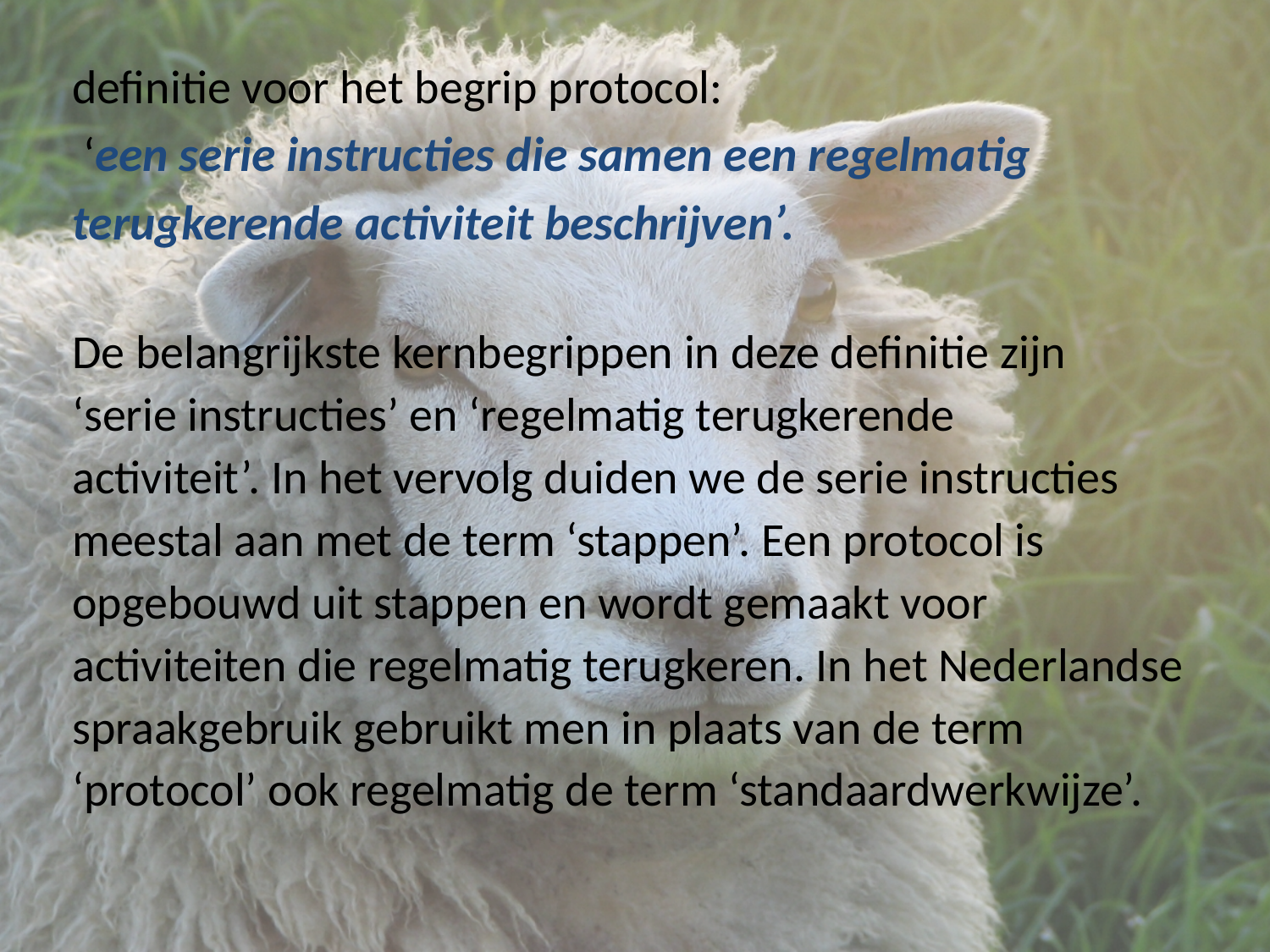

definitie voor het begrip protocol:
 ‘een serie instructies die samen een regelmatig
terugkerende activiteit beschrijven’.

De belangrijkste kernbegrippen in deze definitie zijn
‘serie instructies’ en ‘regelmatig terugkerende
activiteit’. In het vervolg duiden we de serie instructies
meestal aan met de term ‘stappen’. Een protocol is
opgebouwd uit stappen en wordt gemaakt voor
activiteiten die regelmatig terugkeren. In het Nederlandse
spraakgebruik gebruikt men in plaats van de term
‘protocol’ ook regelmatig de term ‘standaardwerkwijze’.